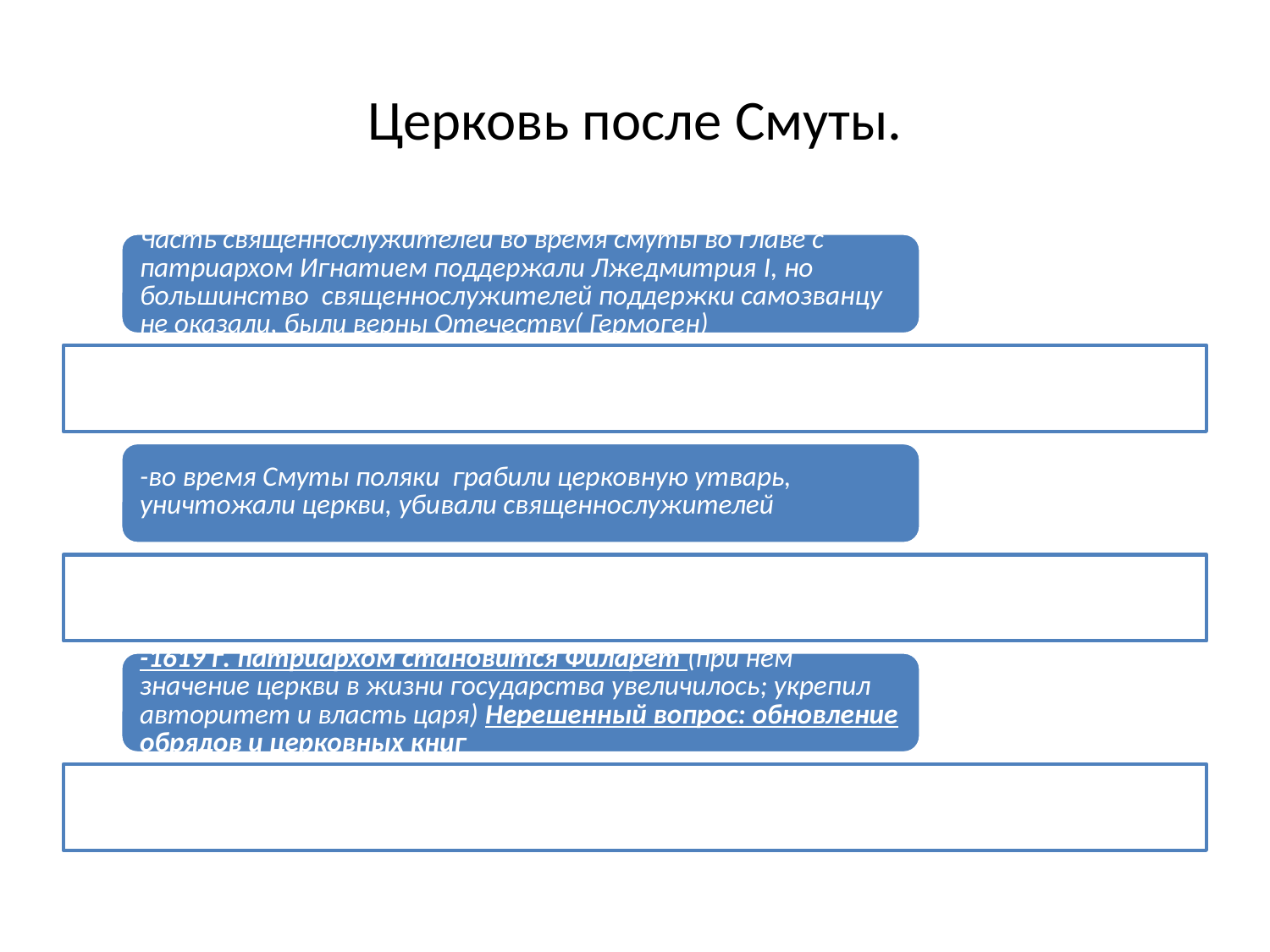

# Церковь после Смуты.
Часть священнослужителей во время смуты во главе с патриархом Игнатием поддержали Лжедмитрия I, но большинство  священнослужителей поддержки самозванцу не оказали, были верны Отечеству( Гермоген)
-во время Смуты поляки  грабили церковную утварь, уничтожали церкви, убивали священнослужителей
-1619 г. патриархом становится Филарет (при нем значение церкви в жизни государства увеличилось; укрепил авторитет и власть царя) Нерешенный вопрос: обновление обрядов и церковных книг